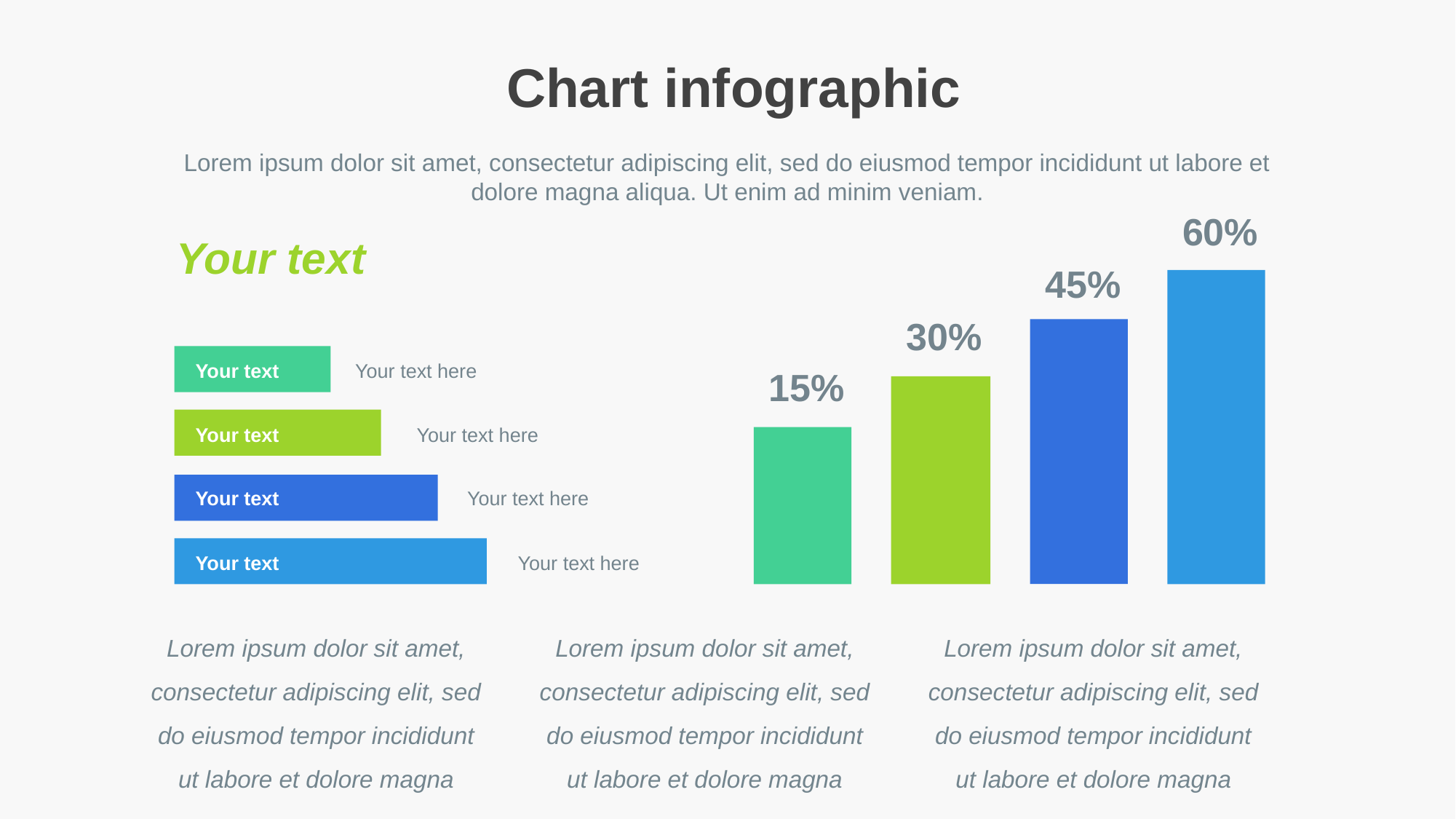

Chart infographic
Lorem ipsum dolor sit amet, consectetur adipiscing elit, sed do eiusmod tempor incididunt ut labore et dolore magna aliqua. Ut enim ad minim veniam.
60%
Your text
45%

30%

Your text
Your text here
15%

Your text
Your text here

Your text
Your text here

Your text
Your text here
Lorem ipsum dolor sit amet, consectetur adipiscing elit, sed do eiusmod tempor incididunt ut labore et dolore magna
Lorem ipsum dolor sit amet, consectetur adipiscing elit, sed do eiusmod tempor incididunt ut labore et dolore magna
Lorem ipsum dolor sit amet, consectetur adipiscing elit, sed do eiusmod tempor incididunt ut labore et dolore magna